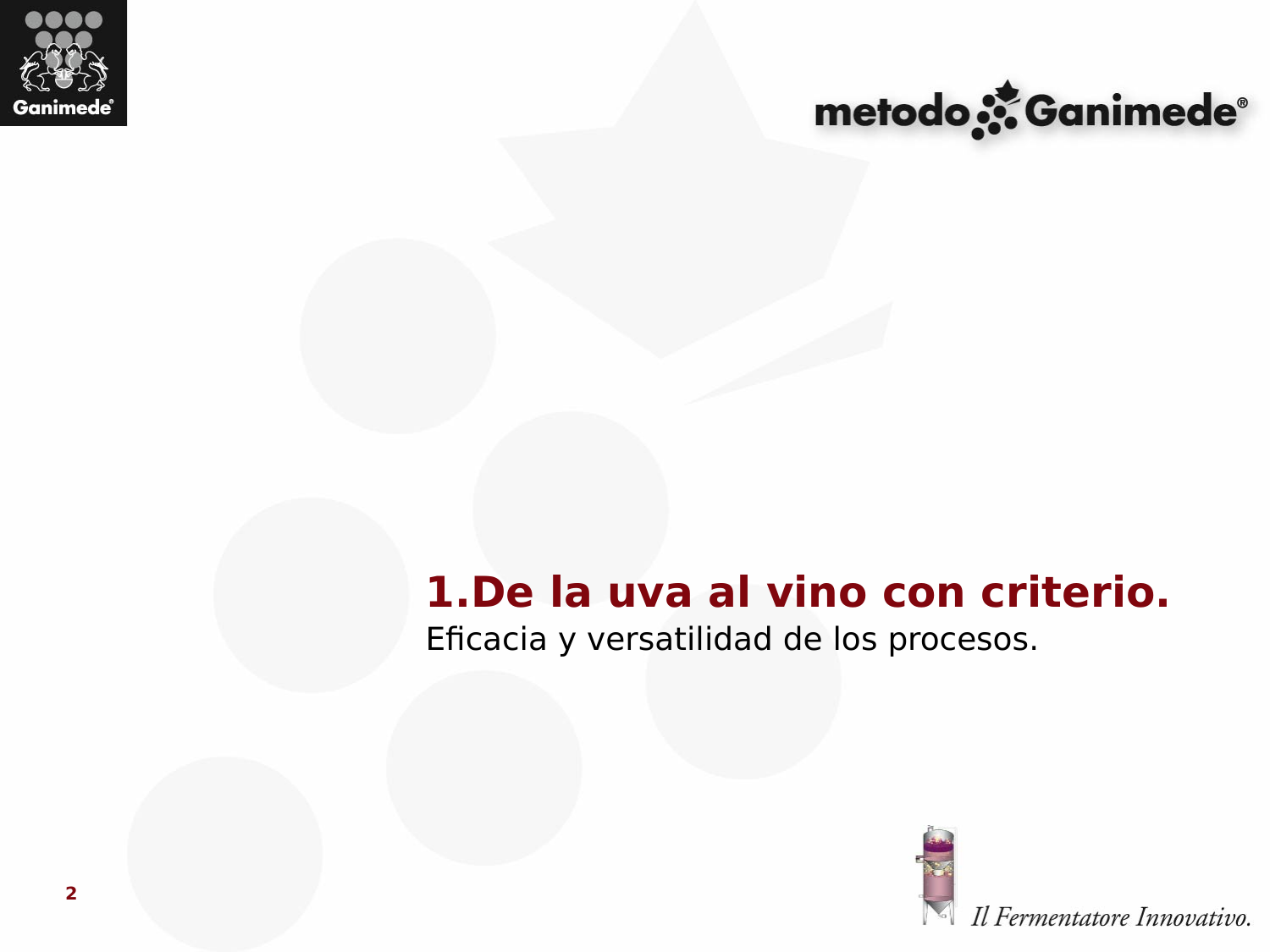

# 1.De la uva al vino con criterio. Eficacia y versatilidad de los procesos.
2